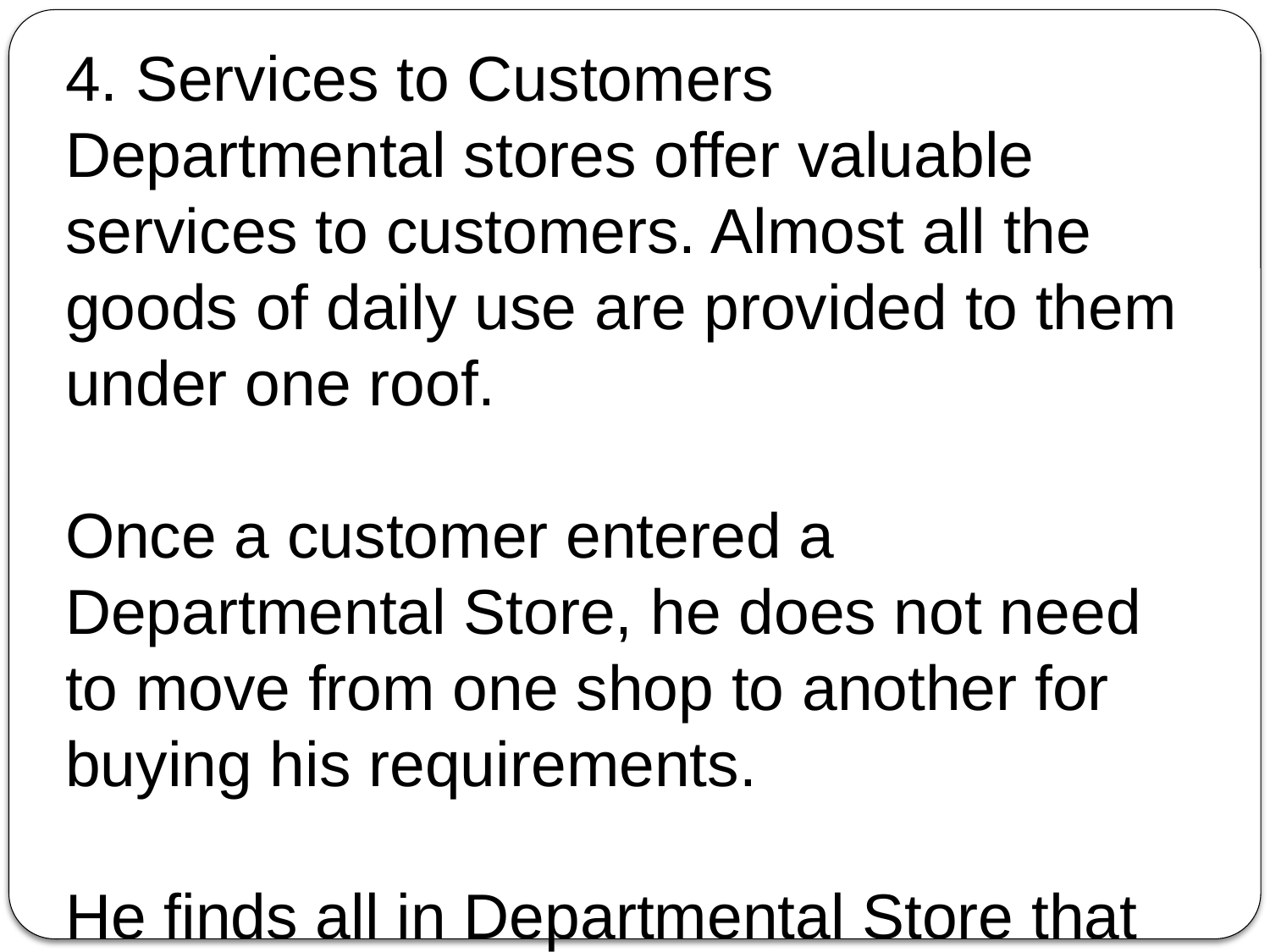

4. Services to Customers
Departmental stores offer valuable services to customers. Almost all the goods of daily use are provided to them under one roof.

Once a customer entered a Departmental Store, he does not need to move from one shop to another for buying his requirements.

He finds all in Departmental Store that he needs